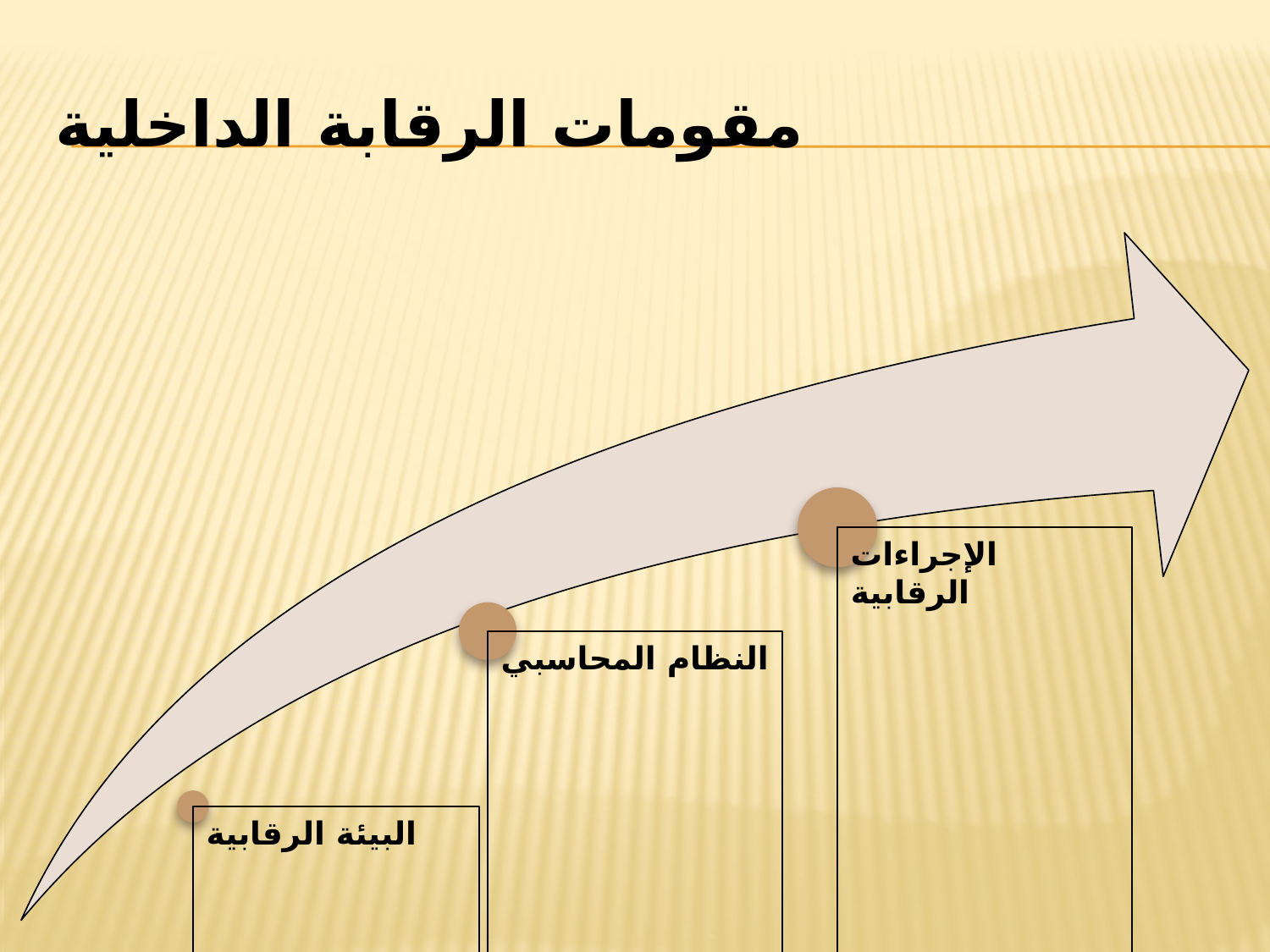

# مقومات الرقابة الداخلية
البيئة الرقابية
النظام المحاسبي